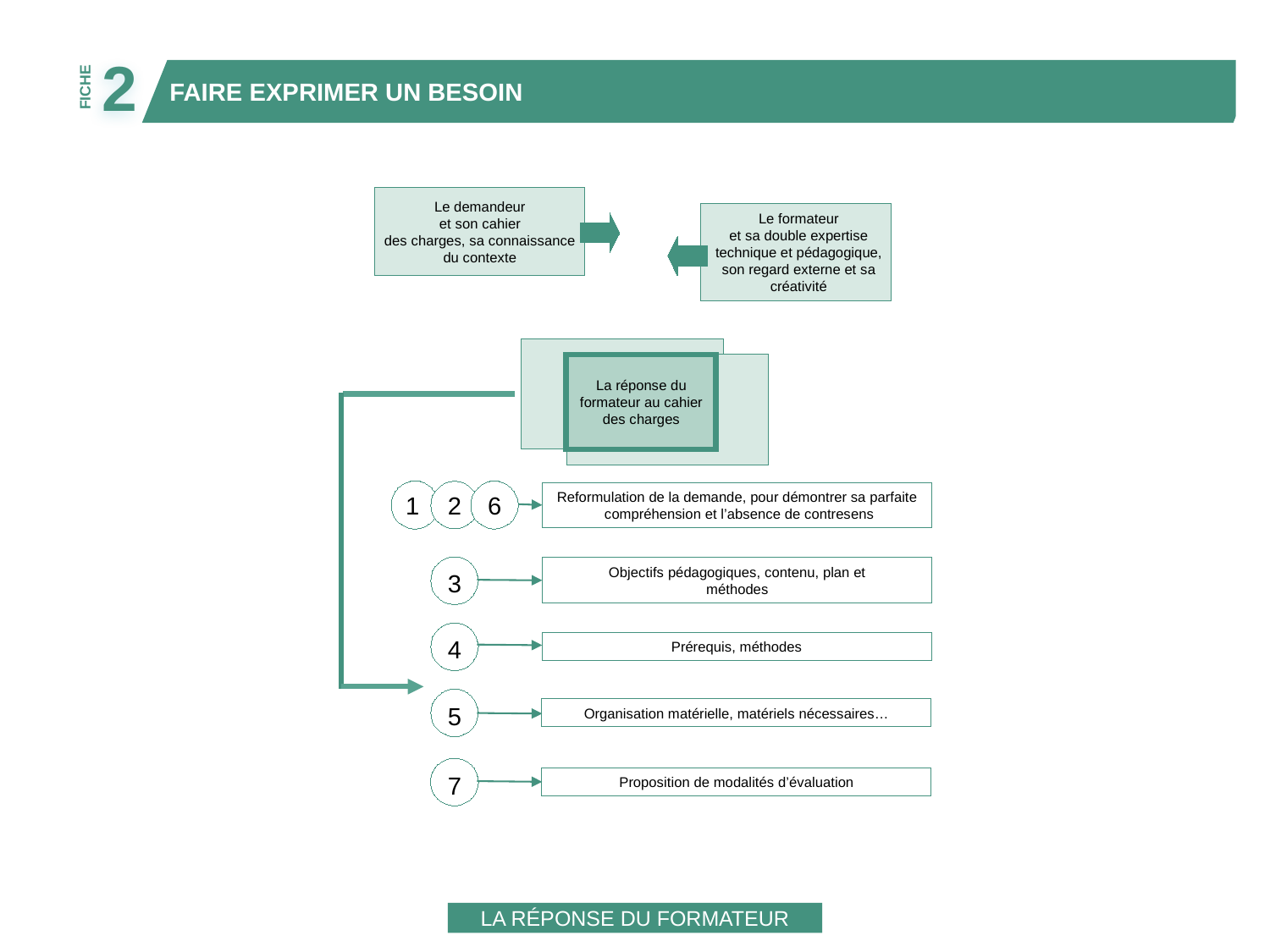

2

FAIRE EXPRIMER UN BESOIN
FICHE

Le demandeur
et son cahier
des charges, sa connaissance
du contexte

Le formateur
et sa double expertise
technique et pédagogique,
son regard externe et sa
créativité

La réponse du
formateur au cahier
des charges

Reformulation de la demande, pour démontrer sa parfaite
 compréhension et l’absence de contresens
1
2
6

Objectifs pédagogiques, contenu, plan et
méthodes
3

4
Prérequis, méthodes

5
Organisation matérielle, matériels nécessaires…

7
Proposition de modalités d’évaluation
LA RÉPONSE DU FORMATEUR